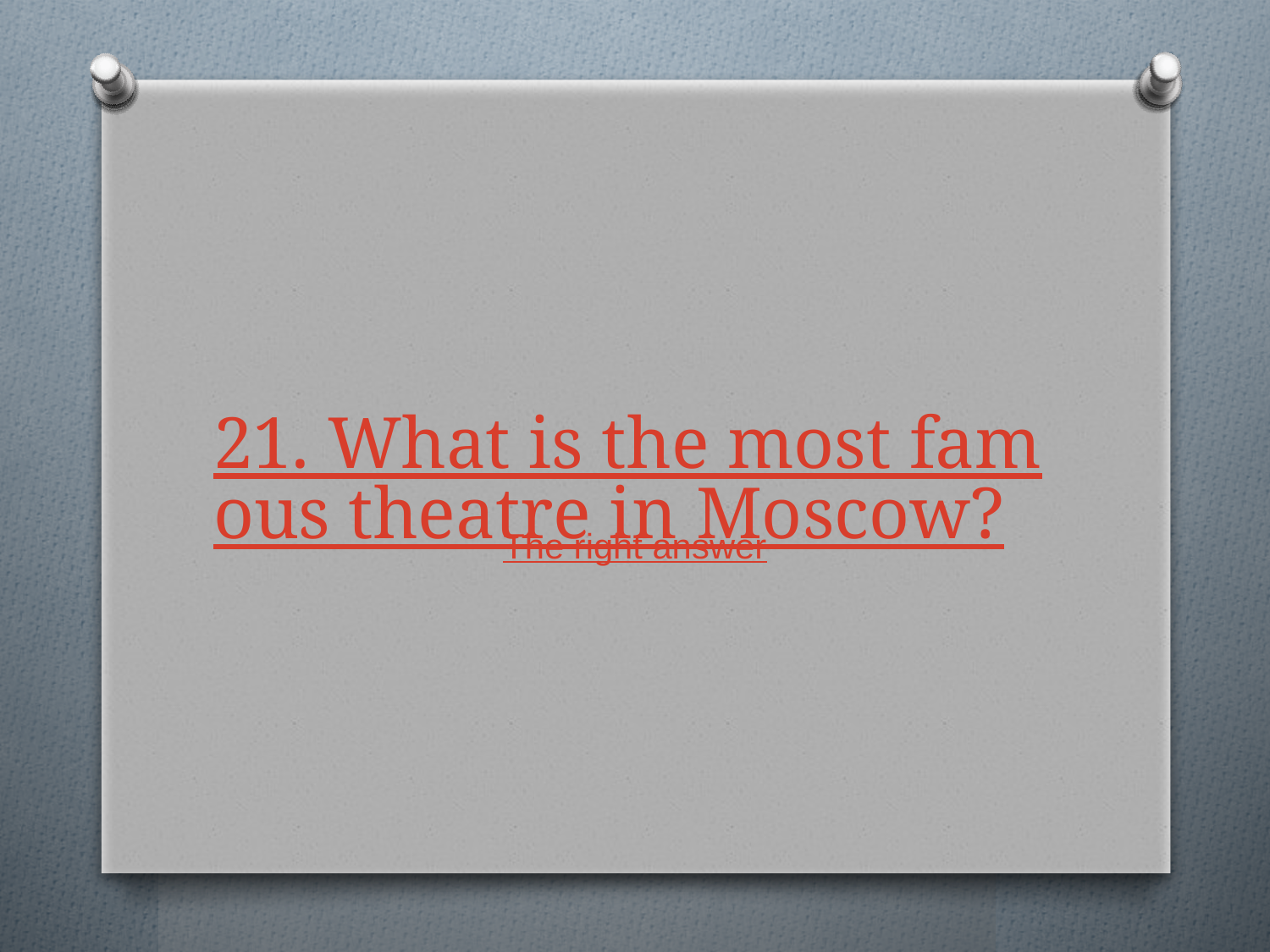

# 21. What is the most famous theatre in Moscow?
The right answer